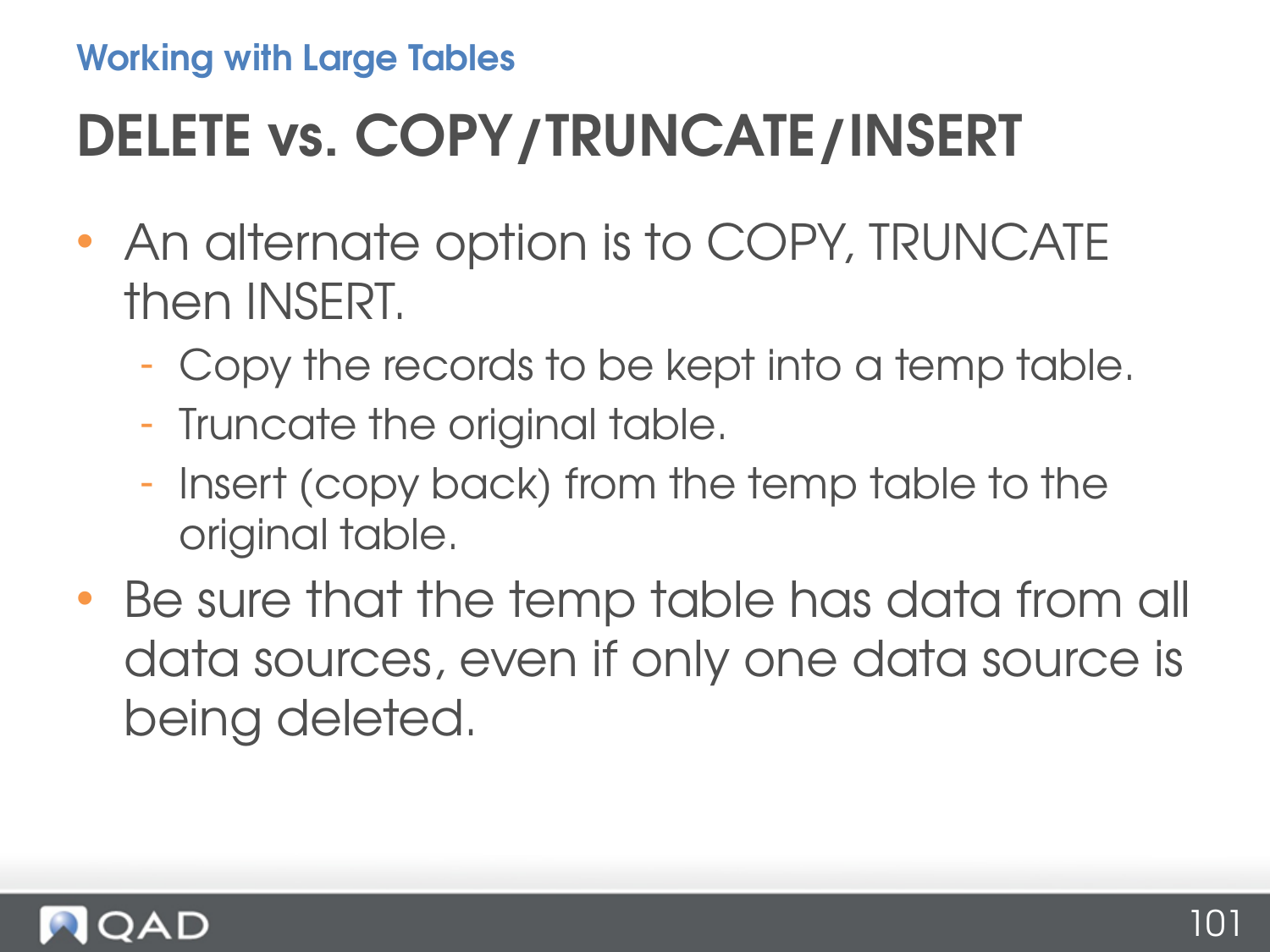

Working with Large Tables
# DELETE vs. COPY/TRUNCATE/INSERT
An alternate option is to COPY, TRUNCATE then INSERT.
Copy the records to be kept into a temp table.
Truncate the original table.
Insert (copy back) from the temp table to the original table.
Be sure that the temp table has data from all data sources, even if only one data source is being deleted.
101